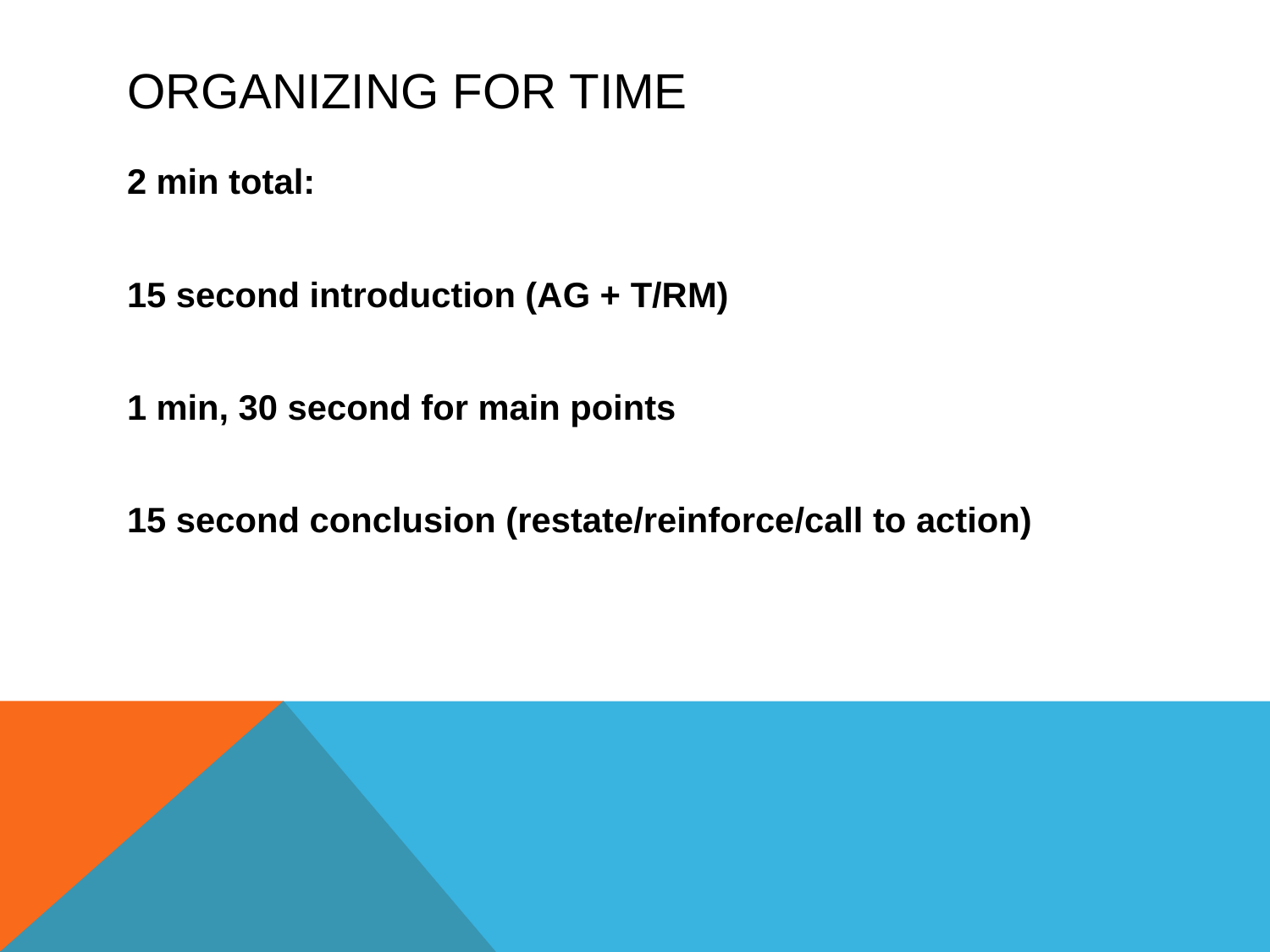

# Organizing for time
2 min total:

15 second introduction (AG + T/RM)

1 min, 30 second for main points

15 second conclusion (restate/reinforce/call to action)